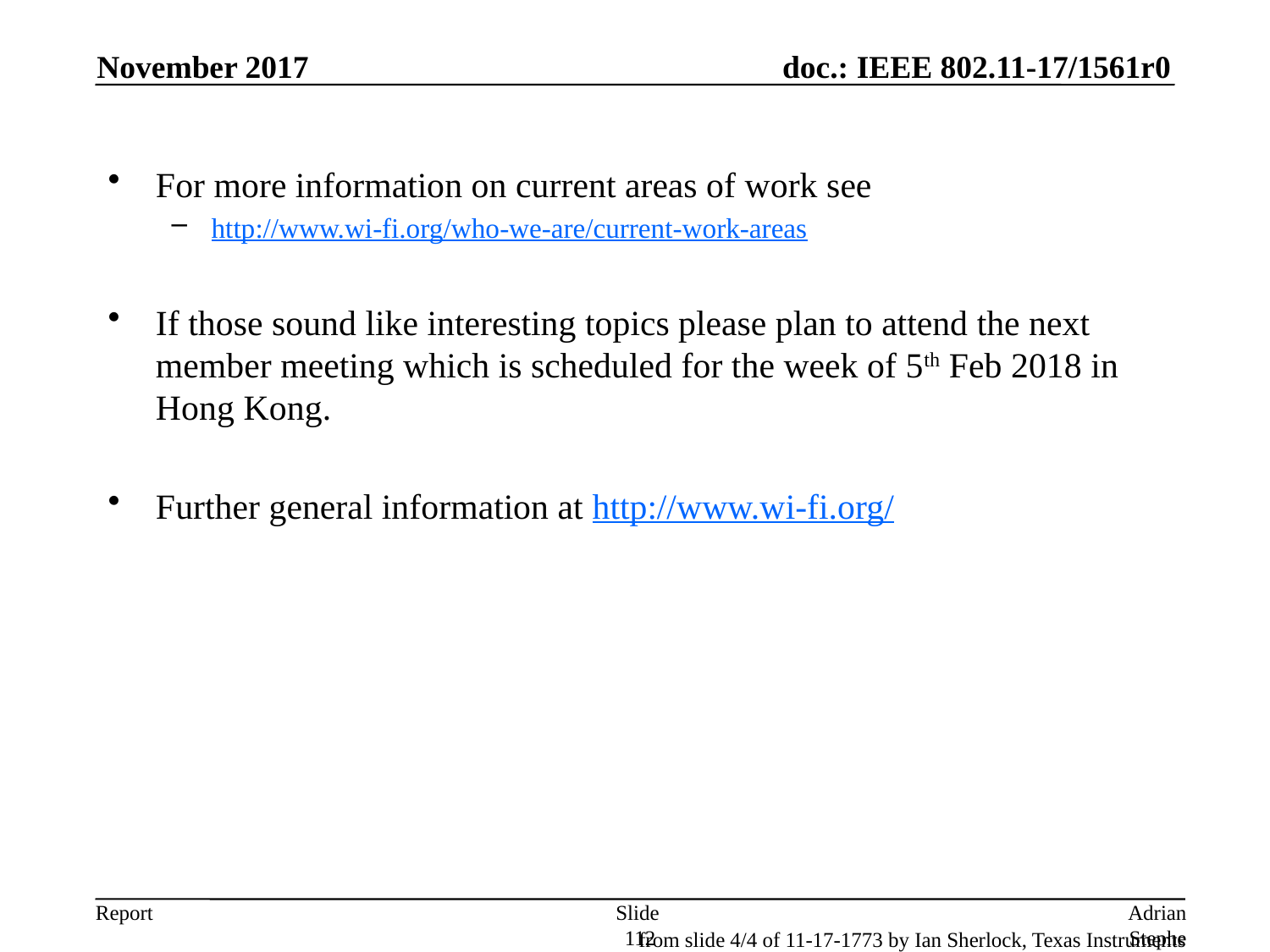

November 2017

For more information on current areas of work see
http://www.wi-fi.org/who-we-are/current-work-areas

If those sound like interesting topics please plan to attend the next member meeting which is scheduled for the week of 5th Feb 2018 in Hong Kong.

Further general information at http://www.wi-fi.org/
Slide 112
Adrian Stephens, Intel Corporation
from slide 4/4 of 11-17-1773 by Ian Sherlock, Texas Instruments